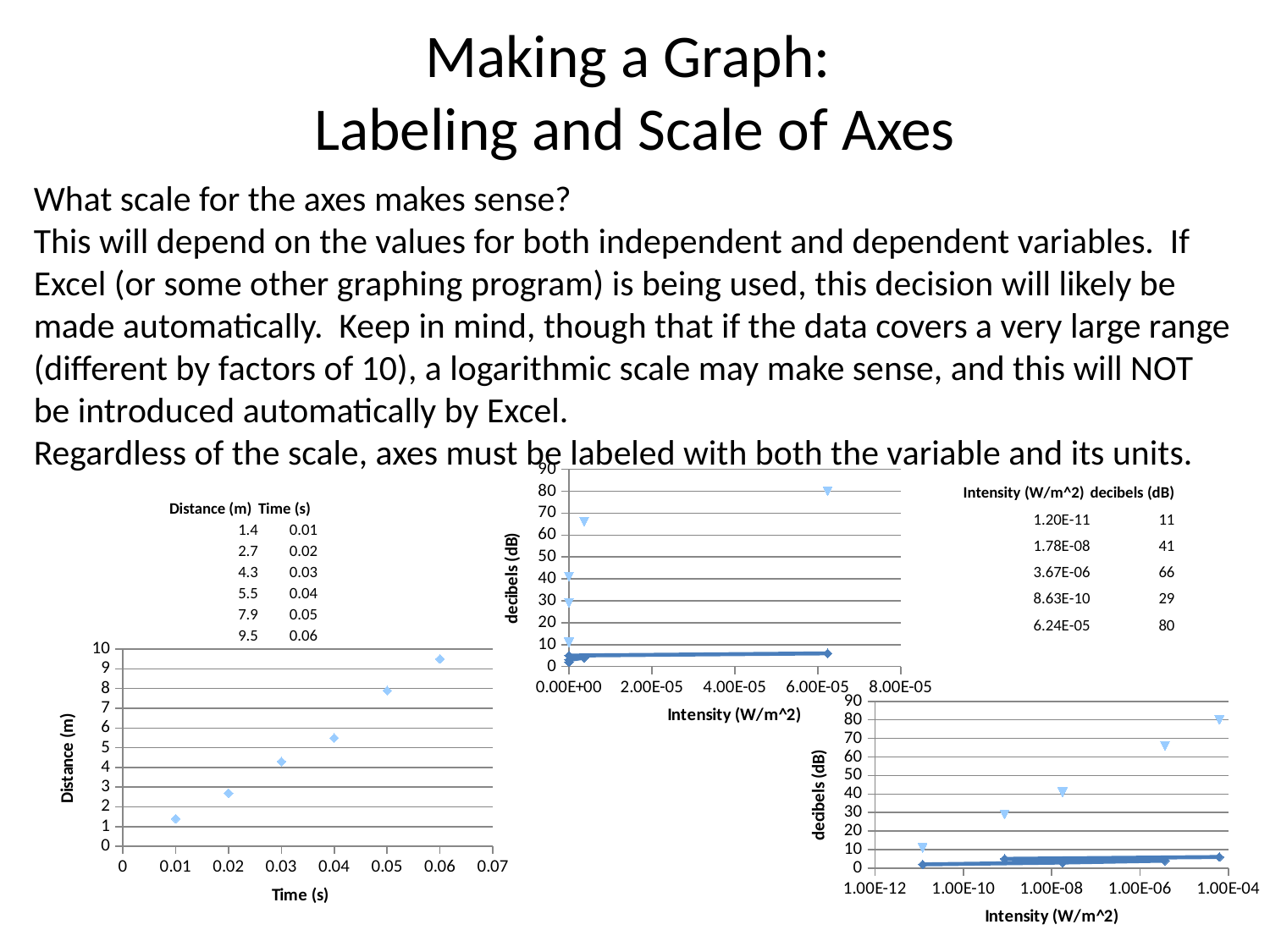

# Making a Graph: Labeling and Scale of Axes
What scale for the axes makes sense?
This will depend on the values for both independent and dependent variables.  If Excel (or some other graphing program) is being used, this decision will likely be made automatically.  Keep in mind, though that if the data covers a very large range (different by factors of 10), a logarithmic scale may make sense, and this will NOT be introduced automatically by Excel.
Regardless of the scale, axes must be labeled with both the variable and its units.

### Chart

| Category |  | decibels (dB) |
|---|---|---|
| Intensity (W/m^2) | decibels (dB) |
| --- | --- |
| 1.20E-11 | 11 |
| 1.78E-08 | 41 |
| 3.67E-06 | 66 |
| 8.63E-10 | 29 |
| 6.24E-05 | 80 |
| Distance (m) | Time (s) |
| --- | --- |
| 1.4 | 0.01 |
| 2.7 | 0.02 |
| 4.3 | 0.03 |
| 5.5 | 0.04 |
| 7.9 | 0.05 |
| 9.5 | 0.06 |

### Chart

| Category | Distance (m) |
|---|---|

### Chart

| Category |  | decibels (dB) |
|---|---|---|